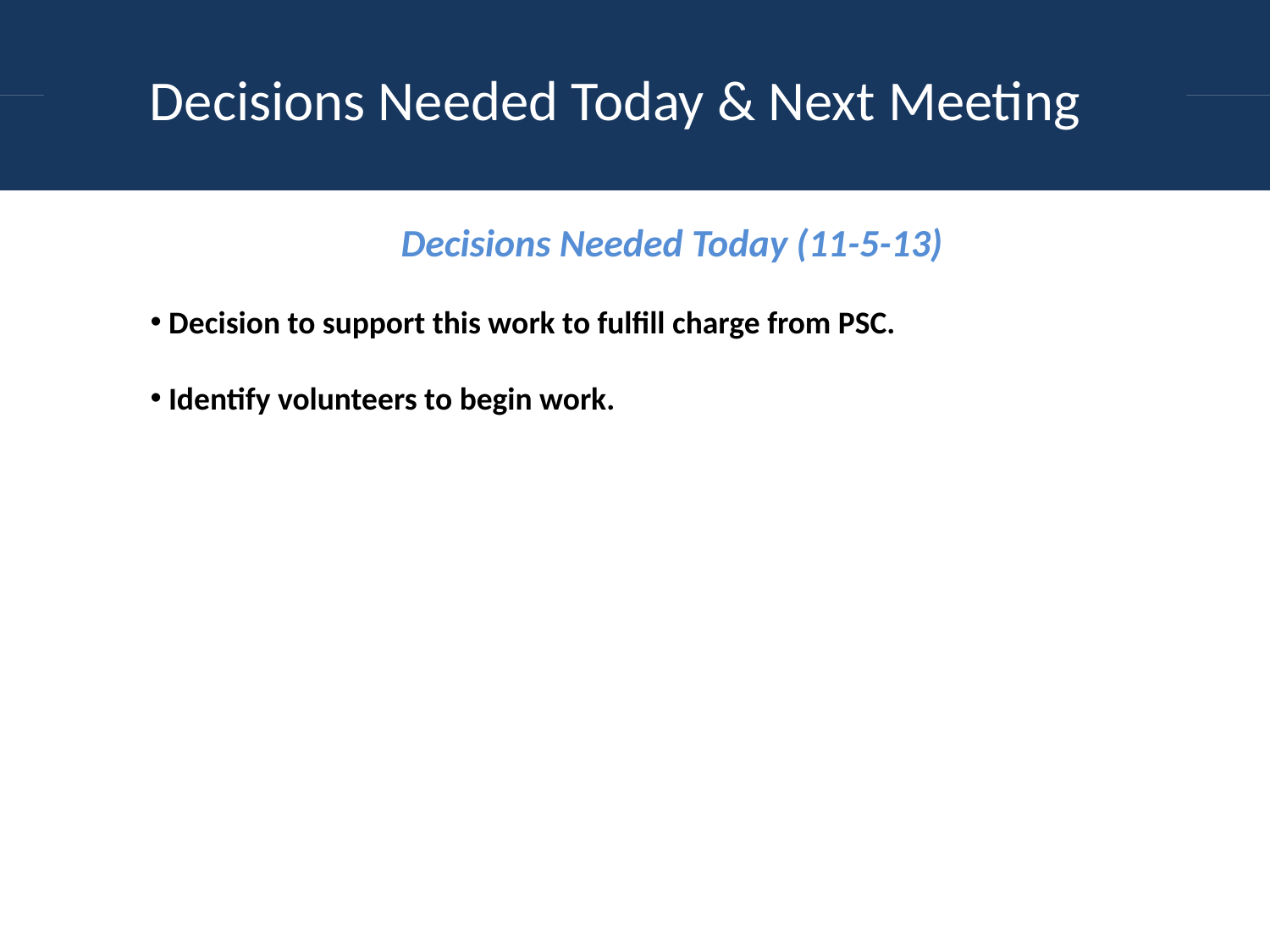

# Decisions Needed Today & Next Meeting

Decisions Needed Today (11-5-13)

 Decision to support this work to fulfill charge from PSC.

 Identify volunteers to begin work.